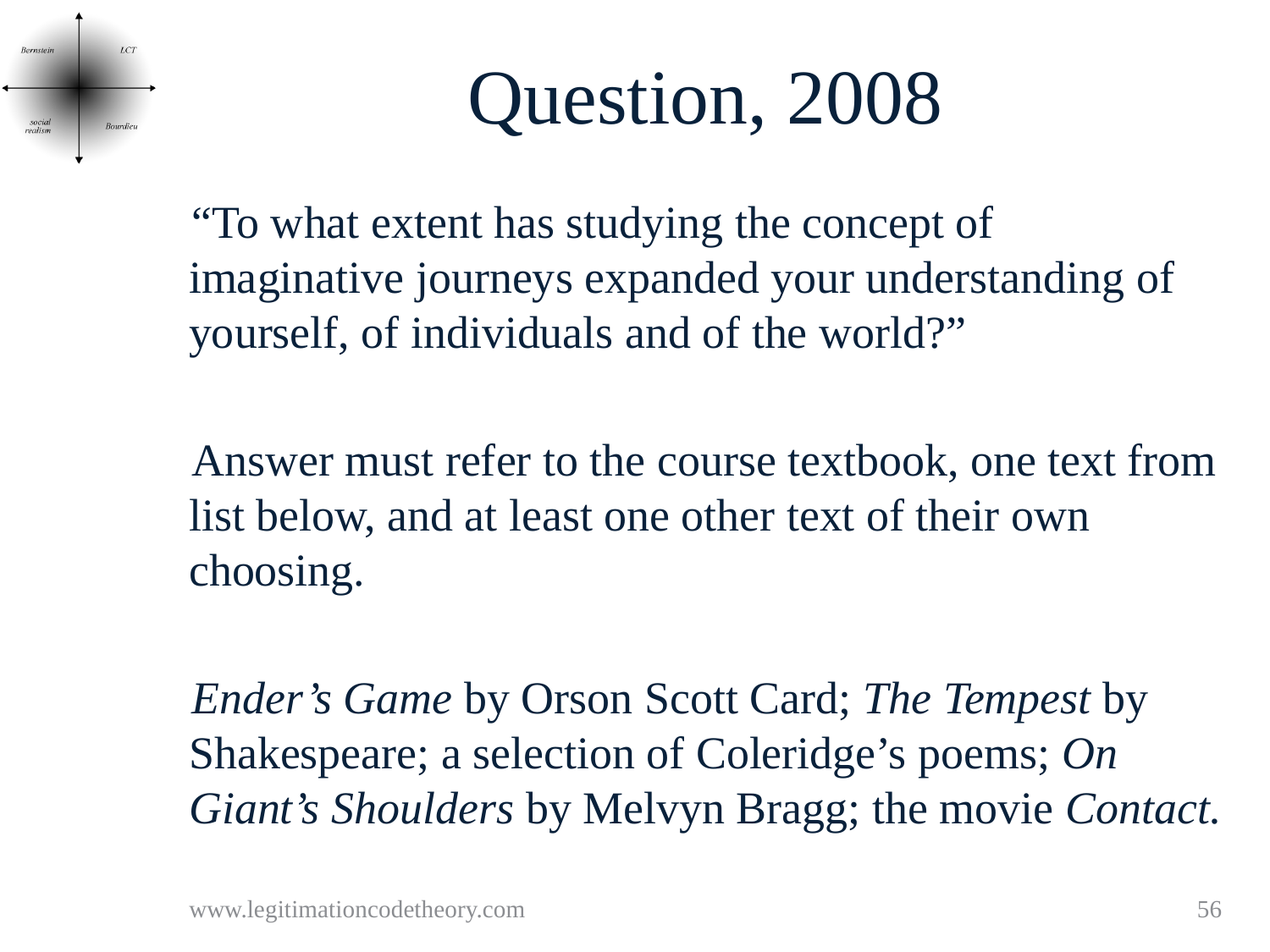

# Question, 2008

“To what extent has studying the concept of imaginative journeys expanded your understanding of yourself, of individuals and of the world?”

Answer must refer to the course textbook, one text from list below, and at least one other text of their own choosing.

Ender’s Game by Orson Scott Card; The Tempest by Shakespeare; a selection of Coleridge’s poems; On Giant’s Shoulders by Melvyn Bragg; the movie Contact.

www.legitimationcodetheory.com
56